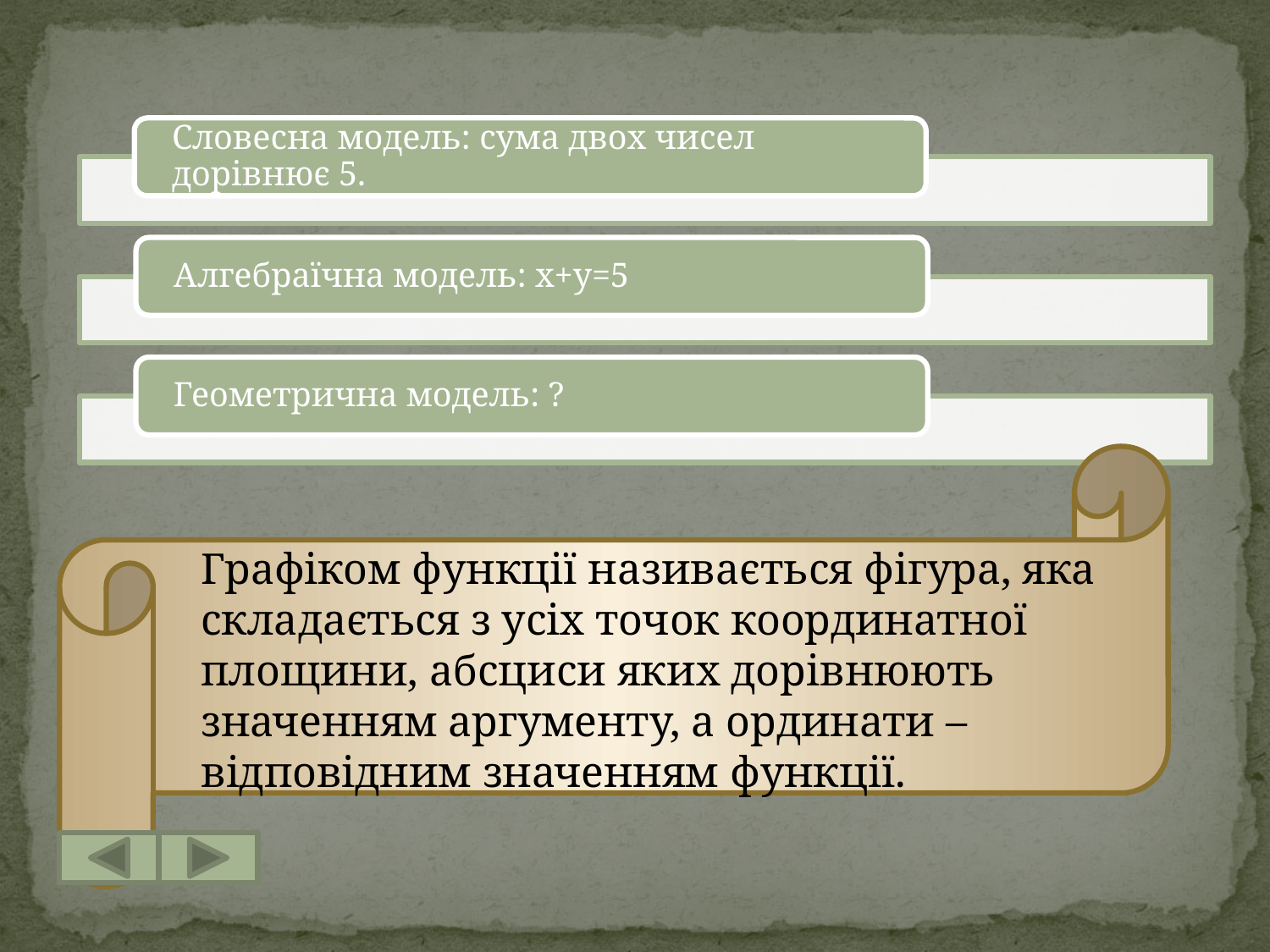

Словесна модель: сума двох чисел дорівнює 5.
Алгебраїчна модель: х+у=5
Геометрична модель: ?

Графіком функції називається фігура, яка складається з усіх точок координатної площини, абсциси яких дорівнюють значенням аргументу, а ординати – відповідним значенням функції.